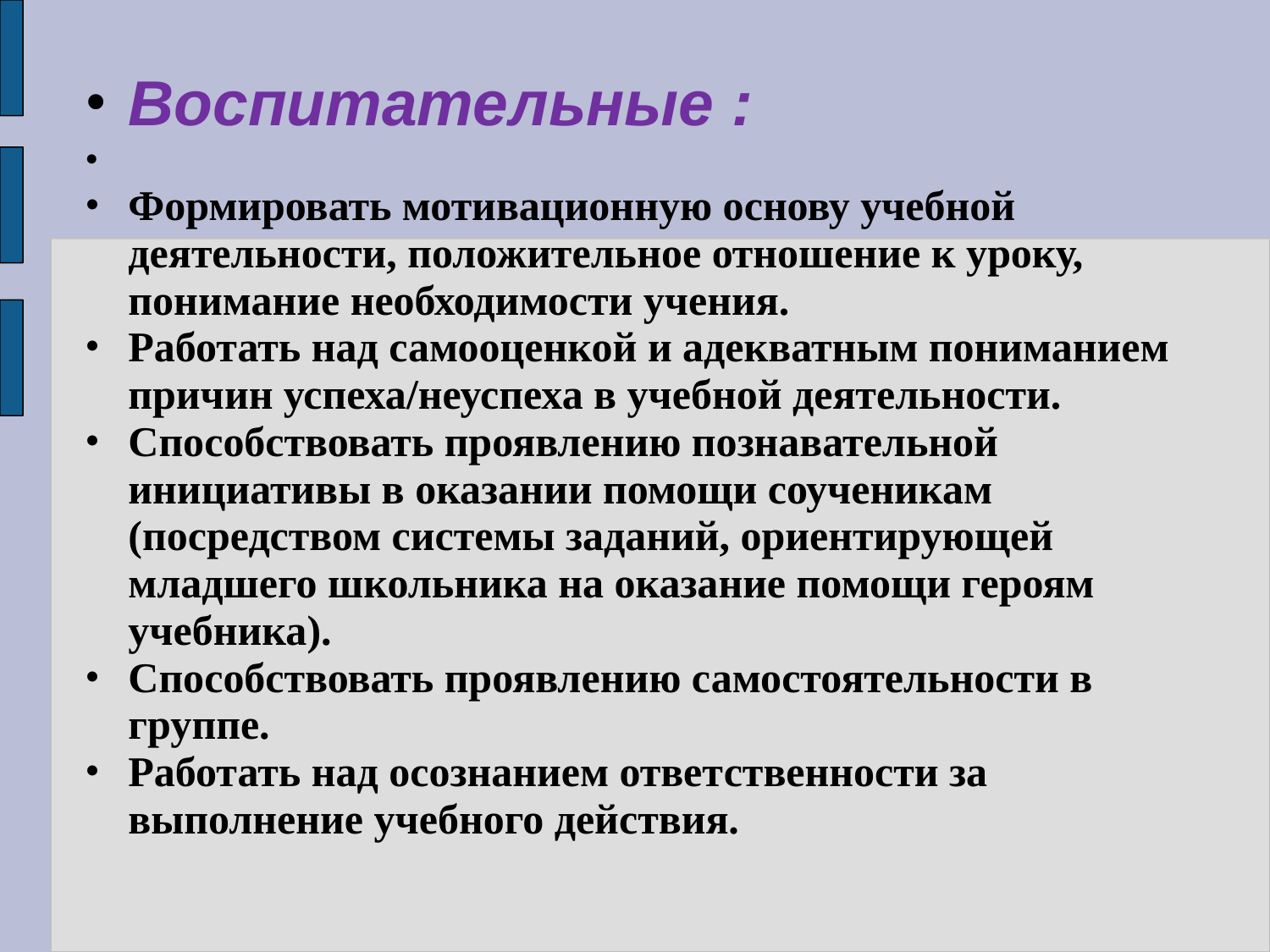

Воспитательные :

Формировать мотивационную основу учебной деятельности, положительное отношение к уроку, понимание необходимости учения.
Работать над самооценкой и адекватным пониманием причин успеха/неуспеха в учебной деятельности.
Способствовать проявлению познавательной инициативы в оказании помощи соученикам (посредством системы заданий, ориентирующей младшего школьника на оказание помощи героям учебника).
Способствовать проявлению самостоятельности в группе.
Работать над осознанием ответственности за выполнение учебного действия.

#